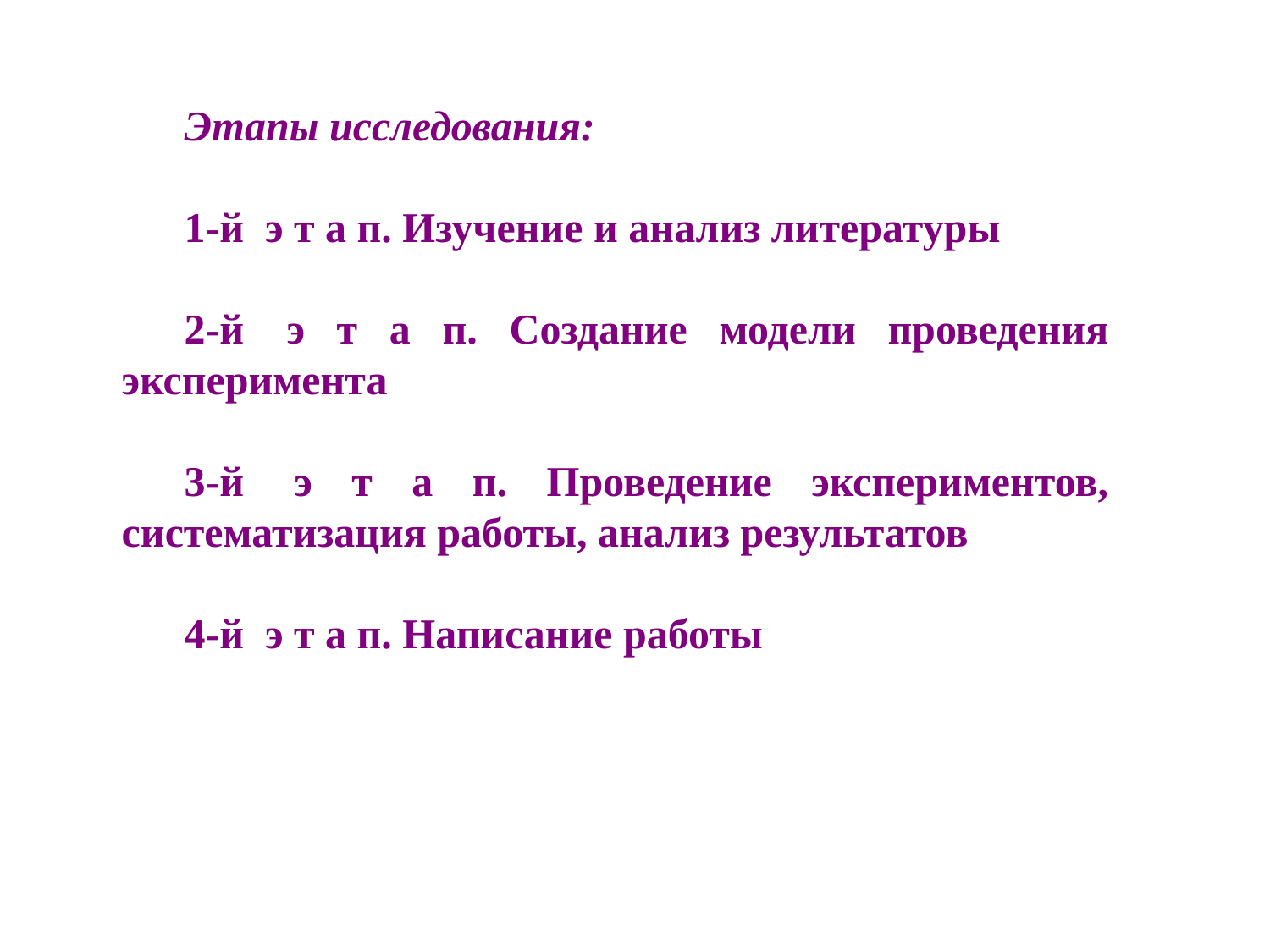

Этапы исследования:

1-й  э т а п. Изучение и анализ литературы

2-й  э т а п. Создание модели проведения эксперимента

3-й  э т а п. Проведение экспериментов, систематизация работы, анализ результатов

4-й  э т а п. Написание работы